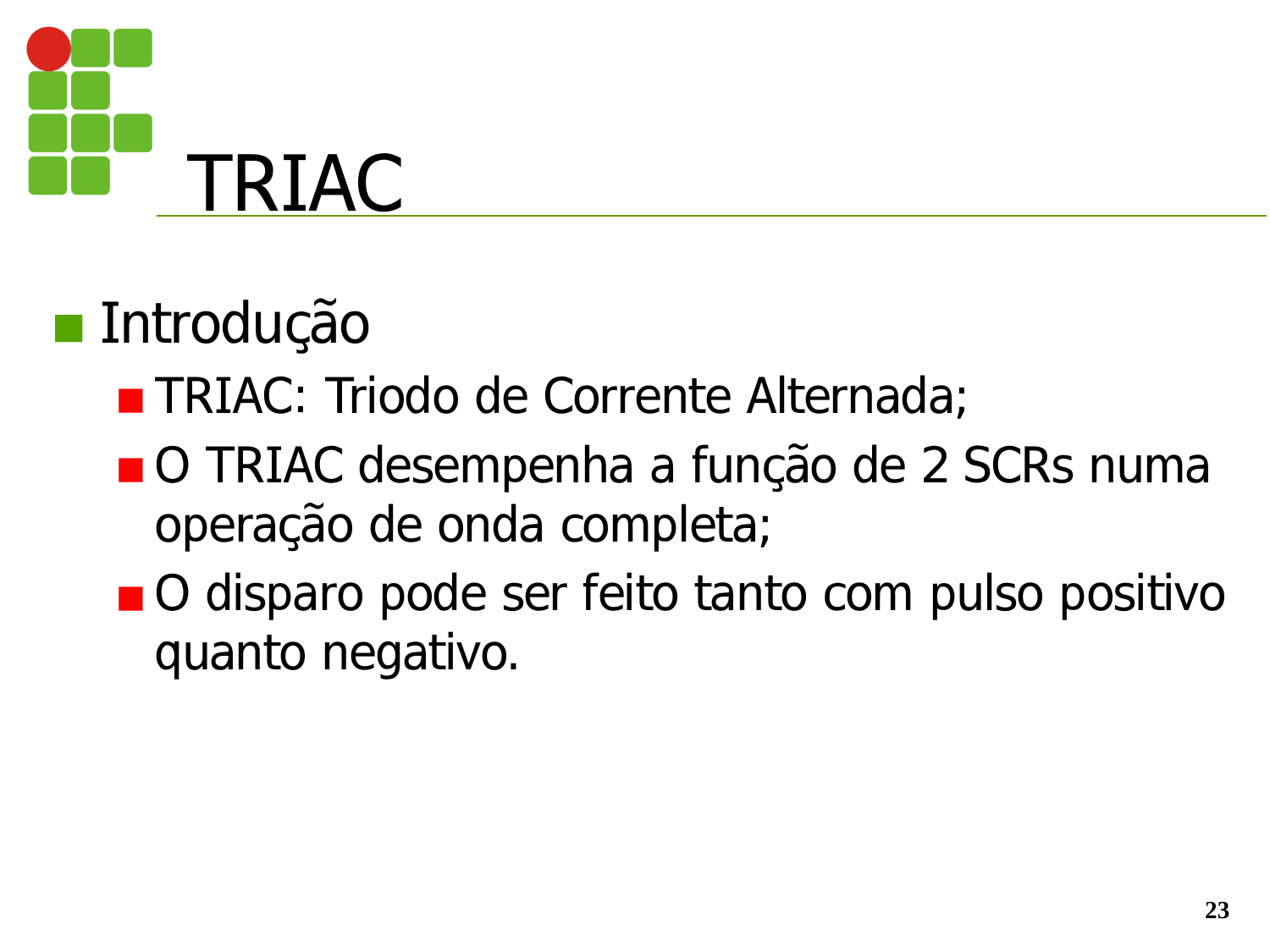

# TRIAC
Introdução
TRIAC: Triodo de Corrente Alternada;
O TRIAC desempenha a função de 2 SCRs numa operação de onda completa;
O disparo pode ser feito tanto com pulso positivo quanto negativo.

23